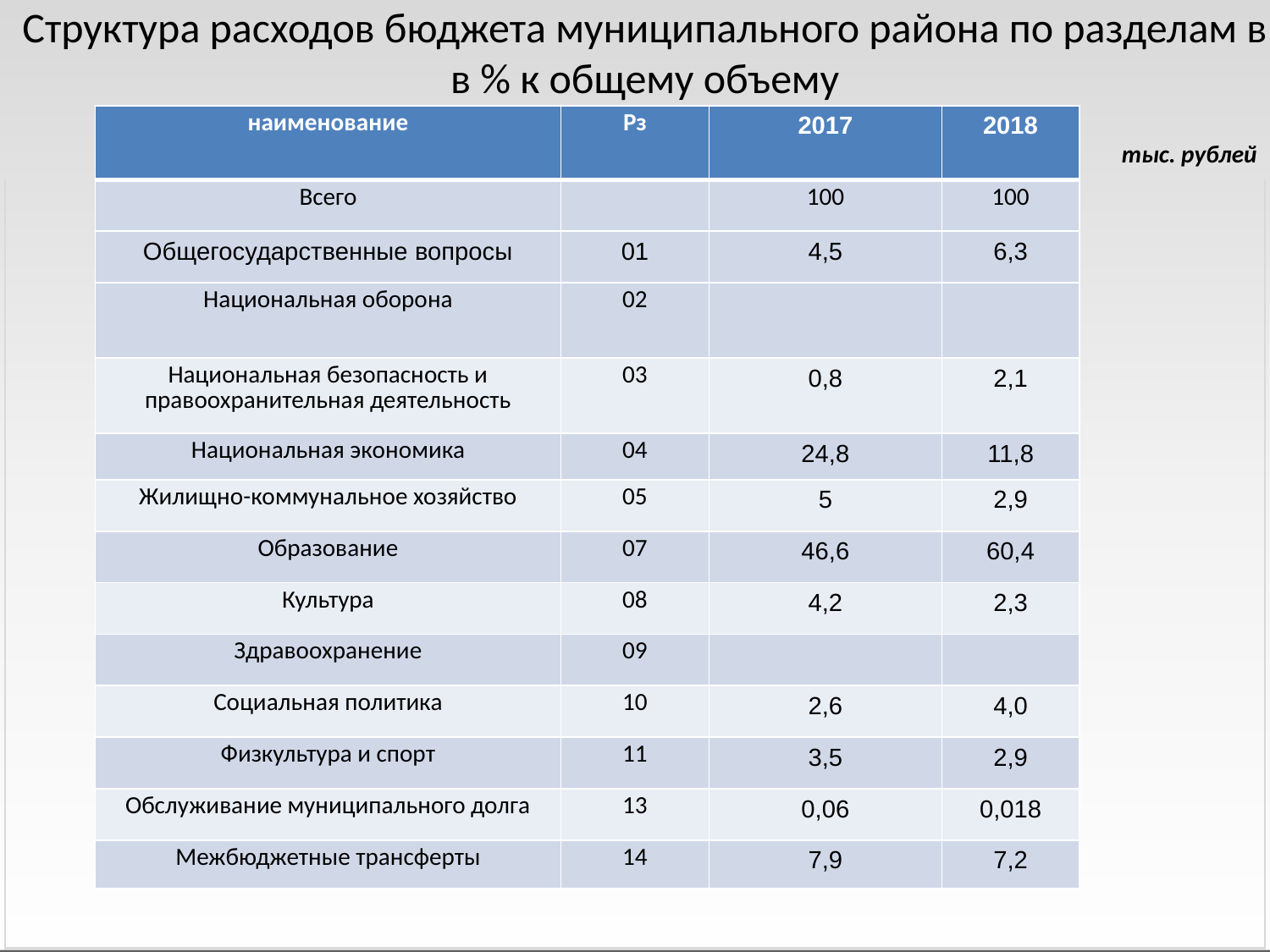

Структура расходов бюджета муниципального района по разделам в в % к общему объему
| наименование | Рз | 2017 | 2018 |
| --- | --- | --- | --- |
| Всего |  | 100 | 100 |
| Общегосударственные вопросы | 01 | 4,5 | 6,3 |
| Национальная оборона | 02 |  |  |
| Национальная безопасность и правоохранительная деятельность | 03 | 0,8 | 2,1 |
| Национальная экономика | 04 | 24,8 | 11,8 |
| Жилищно-коммунальное хозяйство | 05 | 5 | 2,9 |
| Образование | 07 | 46,6 | 60,4 |
| Культура | 08 | 4,2 | 2,3 |
| Здравоохранение | 09 |  |  |
| Социальная политика | 10 | 2,6 | 4,0 |
| Физкультура и спорт | 11 | 3,5 | 2,9 |
| Обслуживание муниципального долга | 13 | 0,06 | 0,018 |
| Межбюджетные трансферты | 14 | 7,9 | 7,2 |
тыс. рублей